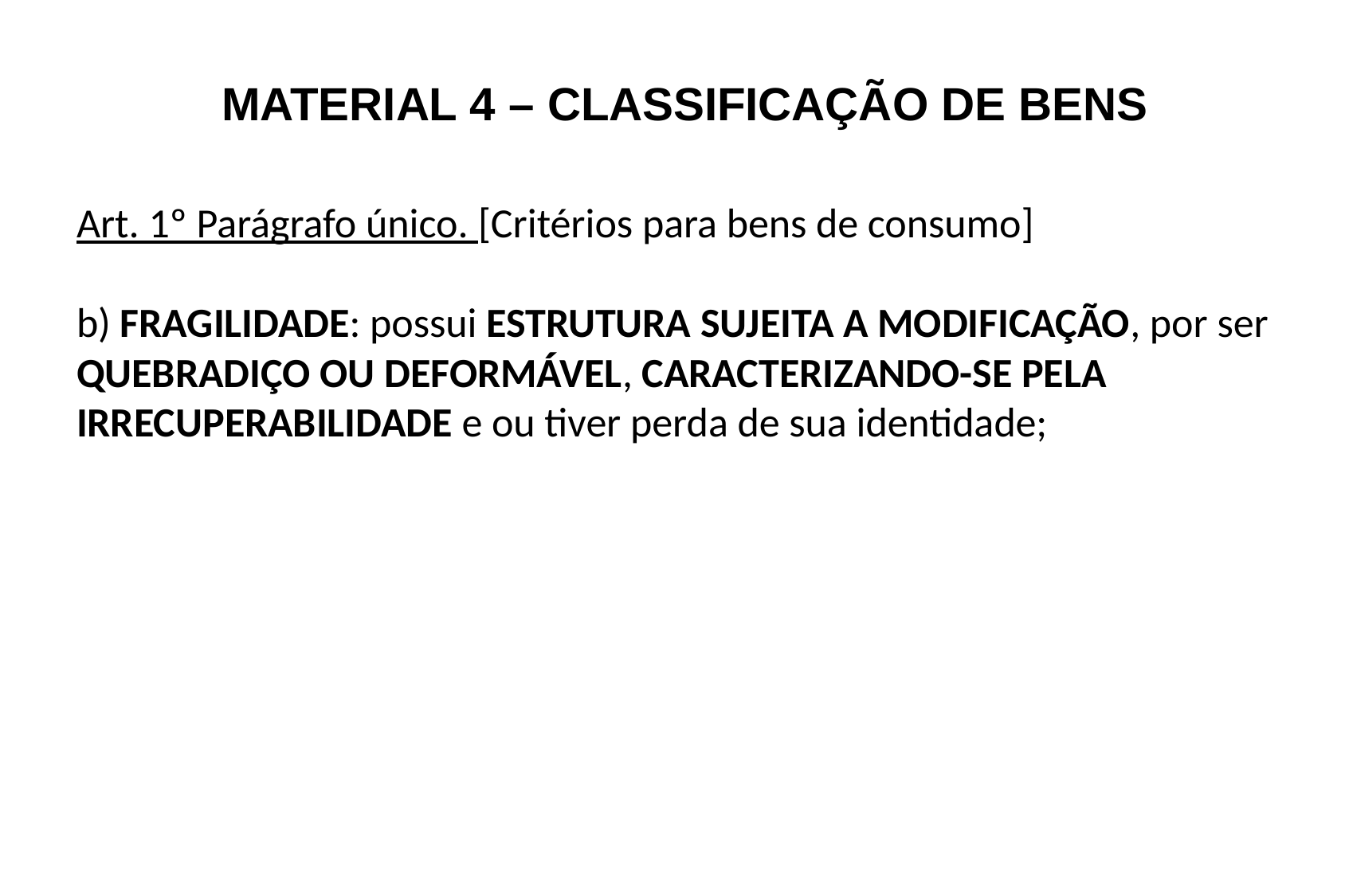

MATERIAL 4 – CLASSIFICAÇÃO DE BENS
Art. 1º Parágrafo único. [Critérios para bens de consumo]

b) FRAGILIDADE: possui ESTRUTURA SUJEITA A MODIFICAÇÃO, por ser QUEBRADIÇO OU DEFORMÁVEL, CARACTERIZANDO-SE PELA IRRECUPERABILIDADE e ou tiver perda de sua identidade;